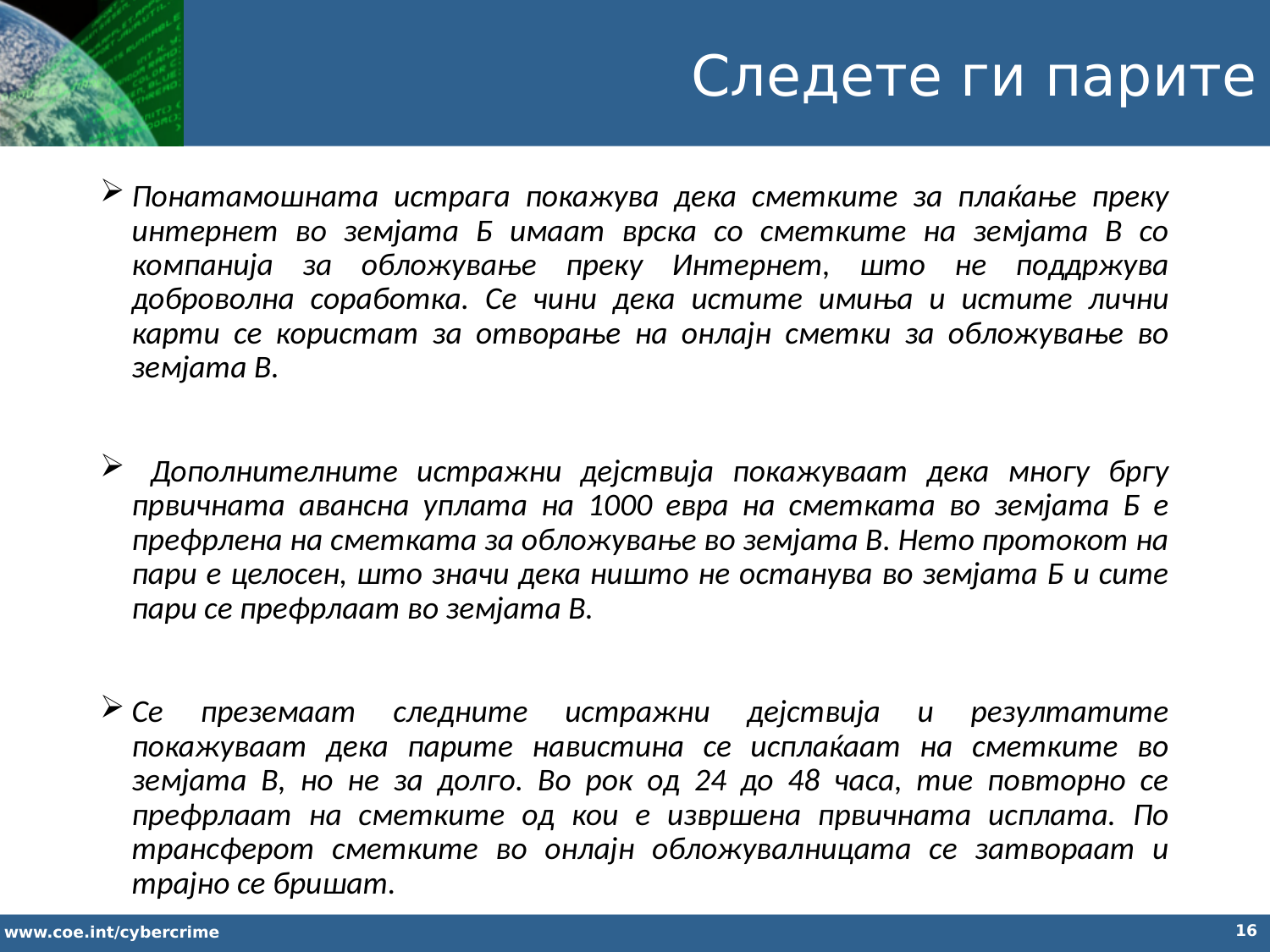

Следете ги парите
Понатамошната истрага покажува дека сметките за плаќање преку интернет во земјата Б имаат врска со сметките на земјата В со компанија за обложување преку Интернет, што не поддржува доброволна соработка. Се чини дека истите имиња и истите лични карти се користат за отворање на онлајн сметки за обложување во земјата В.

 Дополнителните истражни дејствија покажуваат дека многу бргу првичната авансна уплата на 1000 евра на сметката во земјата Б е префрлена на сметката за обложување во земјата В. Нето протокот на пари е целосен, што значи дека ништо не останува во земјата Б и сите пари се префрлаат во земјата В.

Се преземаат следните истражни дејствија и резултатите покажуваат дека парите навистина се исплаќаат на сметките во земјата В, но не за долго. Во рок од 24 до 48 часа, тие повторно се префрлаат на сметките од кои е извршена првичната исплата. По трансферот сметките во онлајн обложувалницата се затвораат и трајно се бришат.

16